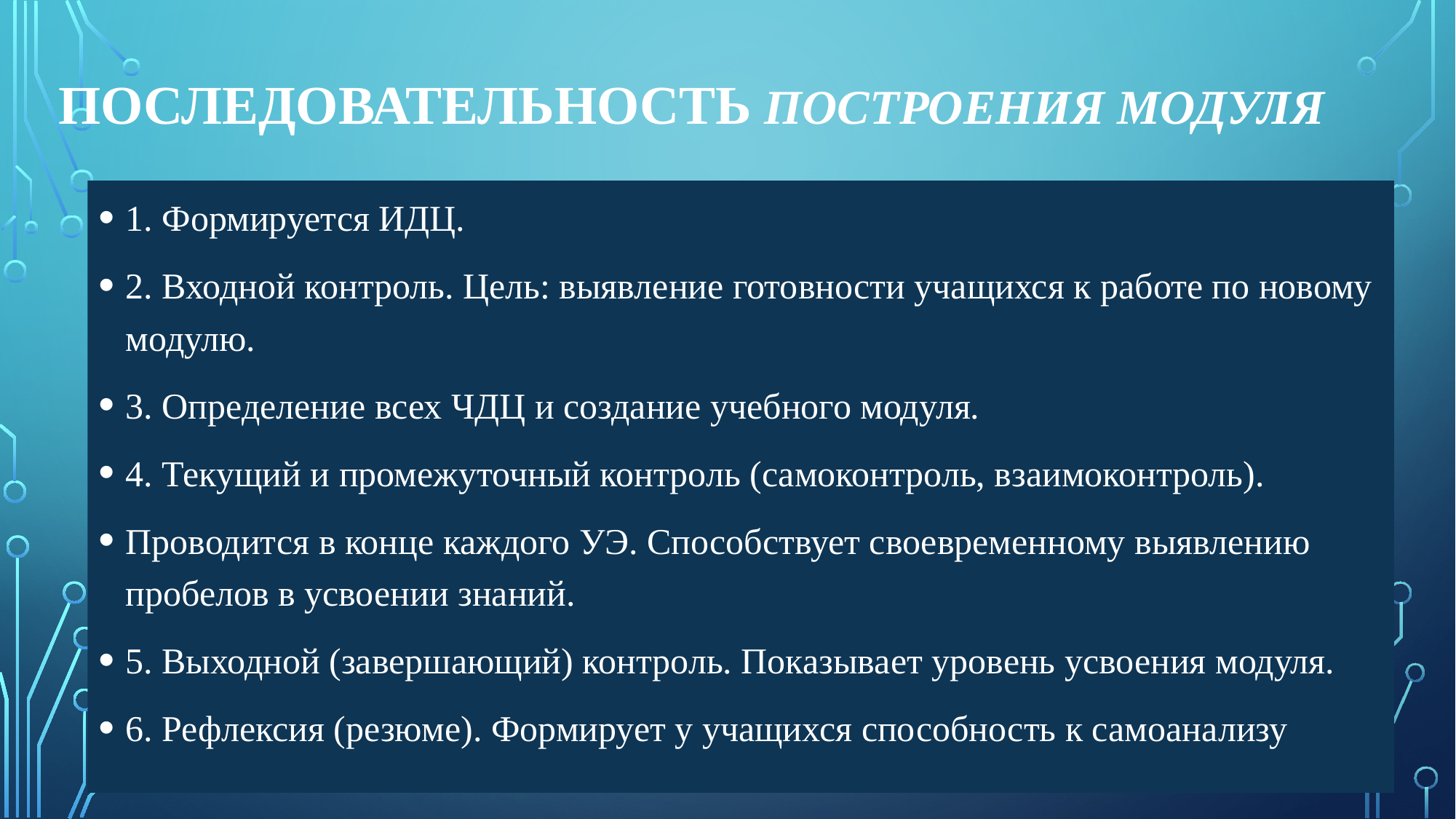

# Последовательность построения модуля
1. Формируется ИДЦ.
2. Входной контроль. Цель: выявление готовности учащихся к работе по новому модулю.
3. Определение всех ЧДЦ и создание учебного модуля.
4. Текущий и промежуточный контроль (самоконтроль, взаимоконтроль).
Проводится в конце каждого УЭ. Способствует своевременному выявлению пробелов в усвоении знаний.
5. Выходной (завершающий) контроль. Показывает уровень усвоения модуля.
6. Рефлексия (резюме). Формирует у учащихся способность к самоанализу